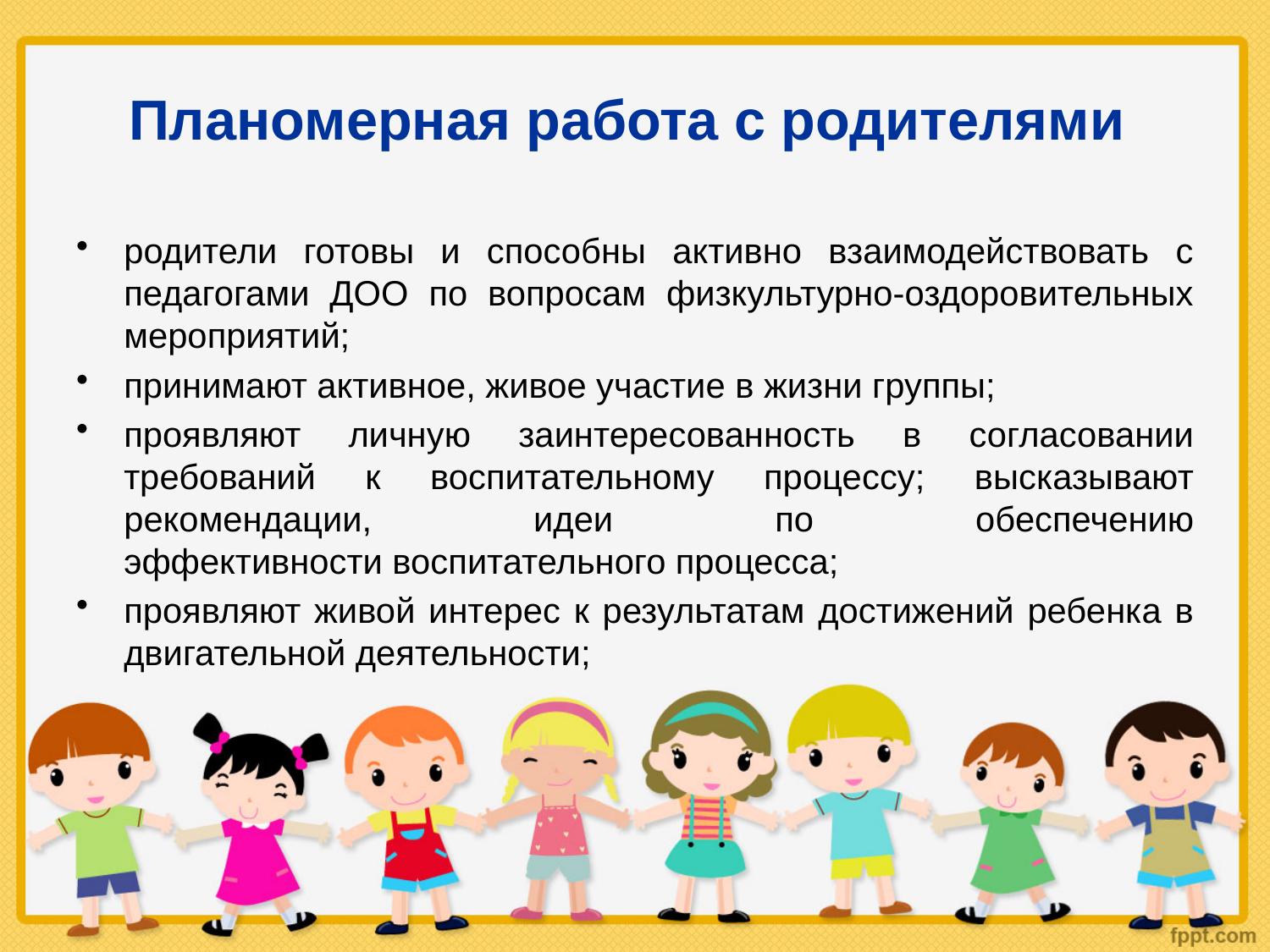

# Планомерная работа с родителями
родители готовы и способны активно взаимодействовать с педагогами ДОО по вопросам физкультурно-оздоровительных мероприятий;
принимают активное, живое участие в жизни группы;
проявляют личную заинтересованность в согласовании требований к воспитательному процессу; высказывают рекомендации, идеи по обеспечению эффективности воспитательного процесса;
проявляют живой интерес к результатам достижений ребенка в двигательной деятельности;